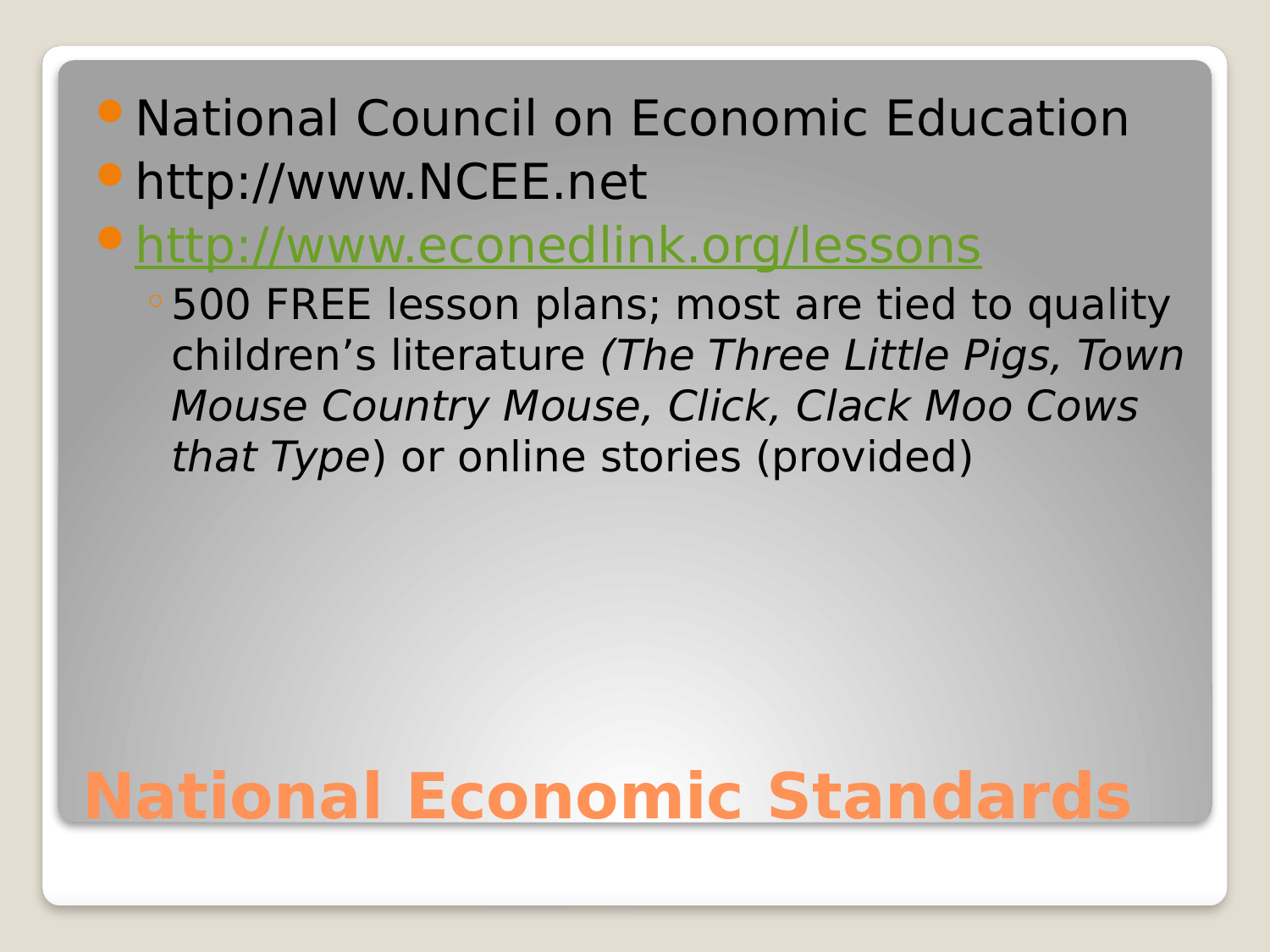

National Council on Economic Education
http://www.NCEE.net
http://www.econedlink.org/lessons
500 FREE lesson plans; most are tied to quality children’s literature (The Three Little Pigs, Town Mouse Country Mouse, Click, Clack Moo Cows that Type) or online stories (provided)

# National Economic Standards